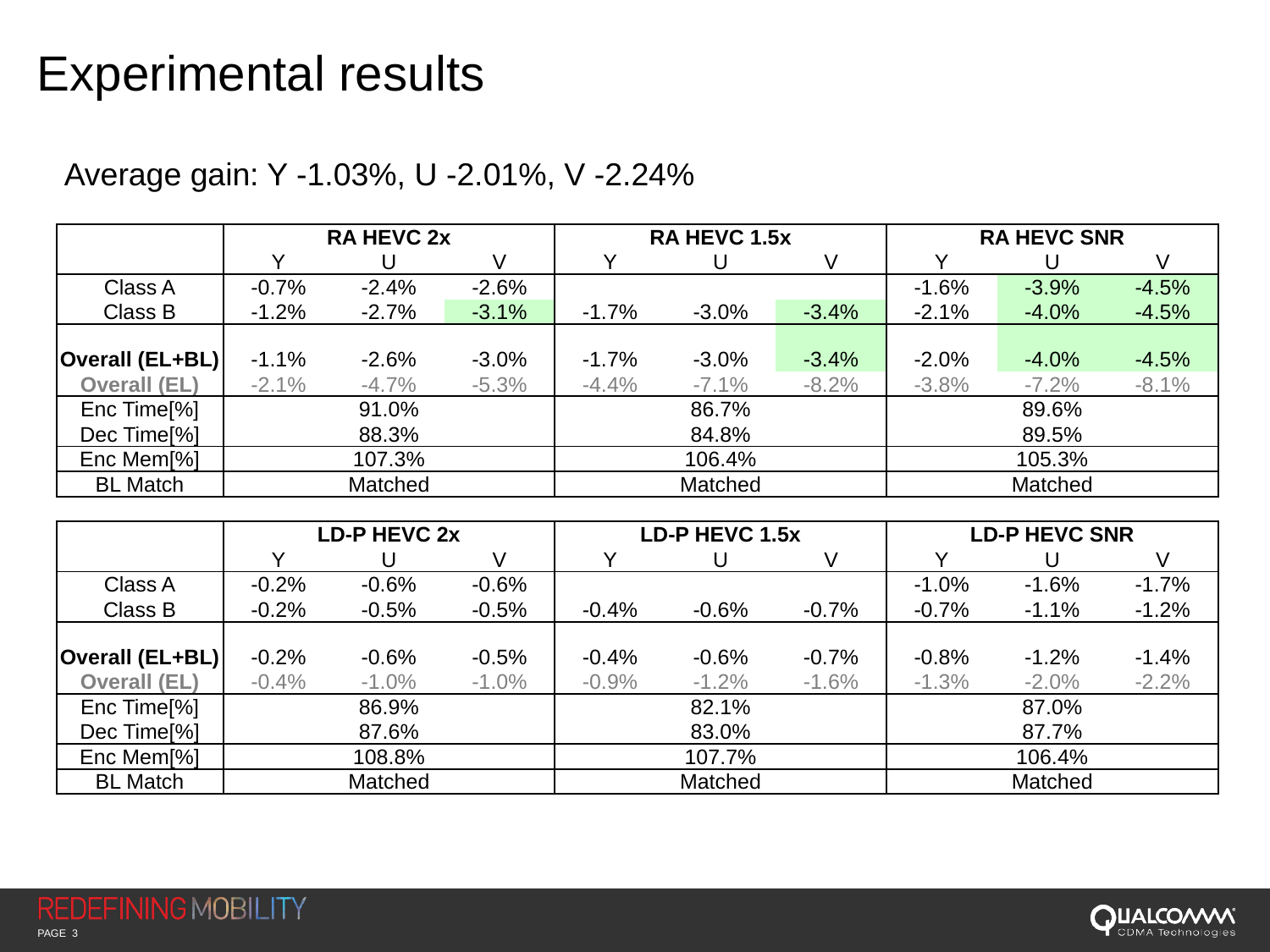

# Experimental results
Average gain: Y -1.03%, U -2.01%, V -2.24%
|  | RA HEVC 2x |  |  | RA HEVC 1.5x |  |  | RA HEVC SNR |  |  |
| --- | --- | --- | --- | --- | --- | --- | --- | --- | --- |
|  | Y | U | V | Y | U | V | Y | U | V |
| Class A | -0.7% | -2.4% | -2.6% |  |  |  | -1.6% | -3.9% | -4.5% |
| Class B | -1.2% | -2.7% | -3.1% | -1.7% | -3.0% | -3.4% | -2.1% | -4.0% | -4.5% |
| Overall (EL+BL) | -1.1% | -2.6% | -3.0% | -1.7% | -3.0% | -3.4% | -2.0% | -4.0% | -4.5% |
| Overall (EL) | -2.1% | -4.7% | -5.3% | -4.4% | -7.1% | -8.2% | -3.8% | -7.2% | -8.1% |
| Enc Time[%] | 91.0% |  |  | 86.7% |  |  | 89.6% |  |  |
| Dec Time[%] | 88.3% |  |  | 84.8% |  |  | 89.5% |  |  |
| Enc Mem[%] | 107.3% |  |  | 106.4% |  |  | 105.3% |  |  |
| BL Match | Matched |  |  | Matched |  |  | Matched |  |  |
|  |  |  |  |  |  |  |  |  |  |
|  | LD-P HEVC 2x |  |  | LD-P HEVC 1.5x |  |  | LD-P HEVC SNR |  |  |
|  | Y | U | V | Y | U | V | Y | U | V |
| Class A | -0.2% | -0.6% | -0.6% |  |  |  | -1.0% | -1.6% | -1.7% |
| Class B | -0.2% | -0.5% | -0.5% | -0.4% | -0.6% | -0.7% | -0.7% | -1.1% | -1.2% |
| Overall (EL+BL) | -0.2% | -0.6% | -0.5% | -0.4% | -0.6% | -0.7% | -0.8% | -1.2% | -1.4% |
| Overall (EL) | -0.4% | -1.0% | -1.0% | -0.9% | -1.2% | -1.6% | -1.3% | -2.0% | -2.2% |
| Enc Time[%] | 86.9% |  |  | 82.1% |  |  | 87.0% |  |  |
| Dec Time[%] | 87.6% |  |  | 83.0% |  |  | 87.7% |  |  |
| Enc Mem[%] | 108.8% |  |  | 107.7% |  |  | 106.4% |  |  |
| BL Match | Matched |  |  | Matched |  |  | Matched |  |  |